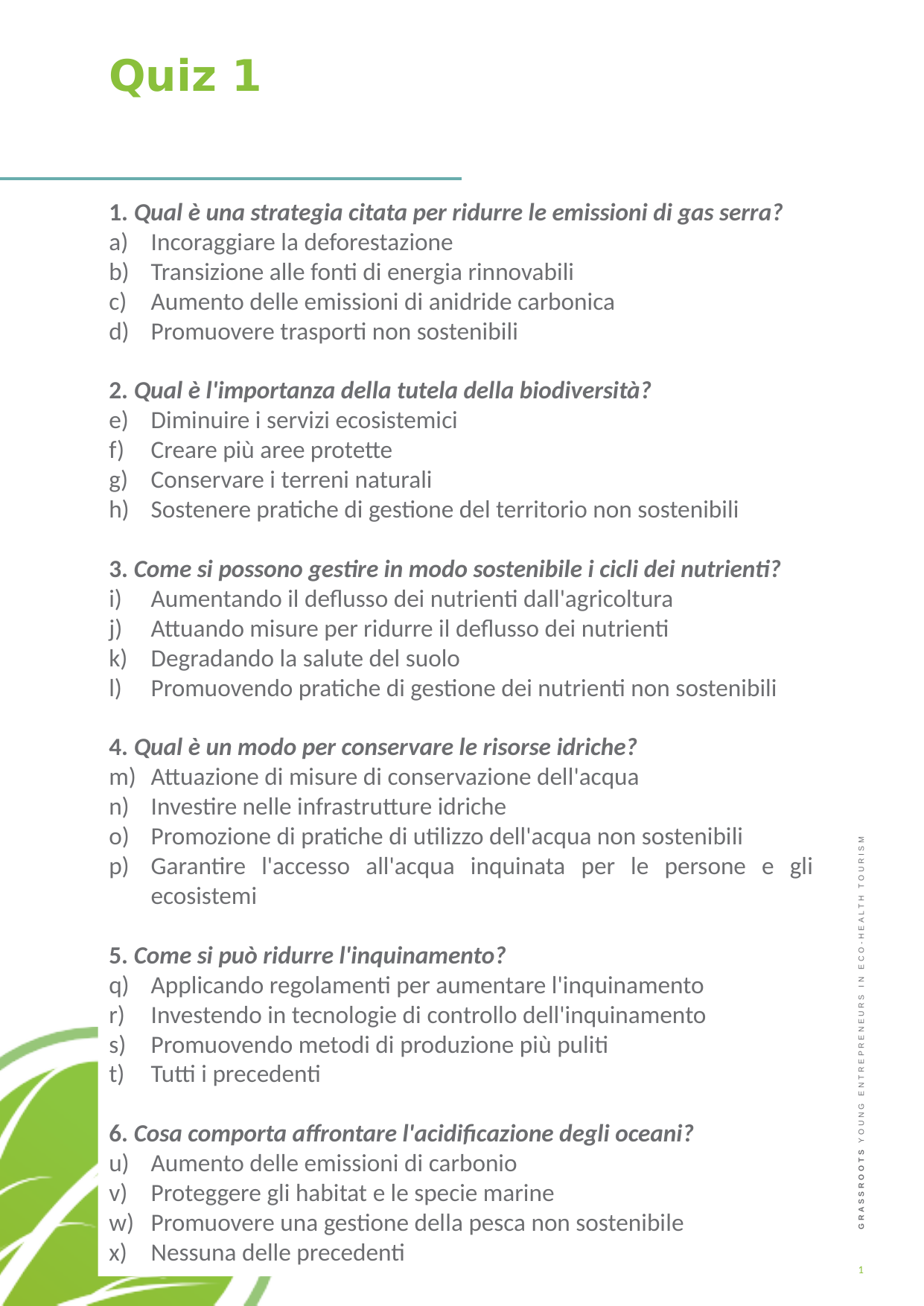

Quiz 1
1. Qual è una strategia citata per ridurre le emissioni di gas serra?
Incoraggiare la deforestazione
Transizione alle fonti di energia rinnovabili
Aumento delle emissioni di anidride carbonica
Promuovere trasporti non sostenibili
2. Qual è l'importanza della tutela della biodiversità?
Diminuire i servizi ecosistemici
Creare più aree protette
Conservare i terreni naturali
Sostenere pratiche di gestione del territorio non sostenibili
3. Come si possono gestire in modo sostenibile i cicli dei nutrienti?
Aumentando il deflusso dei nutrienti dall'agricoltura
Attuando misure per ridurre il deflusso dei nutrienti
Degradando la salute del suolo
Promuovendo pratiche di gestione dei nutrienti non sostenibili
4. Qual è un modo per conservare le risorse idriche?
Attuazione di misure di conservazione dell'acqua
Investire nelle infrastrutture idriche
Promozione di pratiche di utilizzo dell'acqua non sostenibili
Garantire l'accesso all'acqua inquinata per le persone e gli ecosistemi
5. Come si può ridurre l'inquinamento?
Applicando regolamenti per aumentare l'inquinamento
Investendo in tecnologie di controllo dell'inquinamento
Promuovendo metodi di produzione più puliti
Tutti i precedenti
6. Cosa comporta affrontare l'acidificazione degli oceani?
Aumento delle emissioni di carbonio
Proteggere gli habitat e le specie marine
Promuovere una gestione della pesca non sostenibile
Nessuna delle precedenti
1